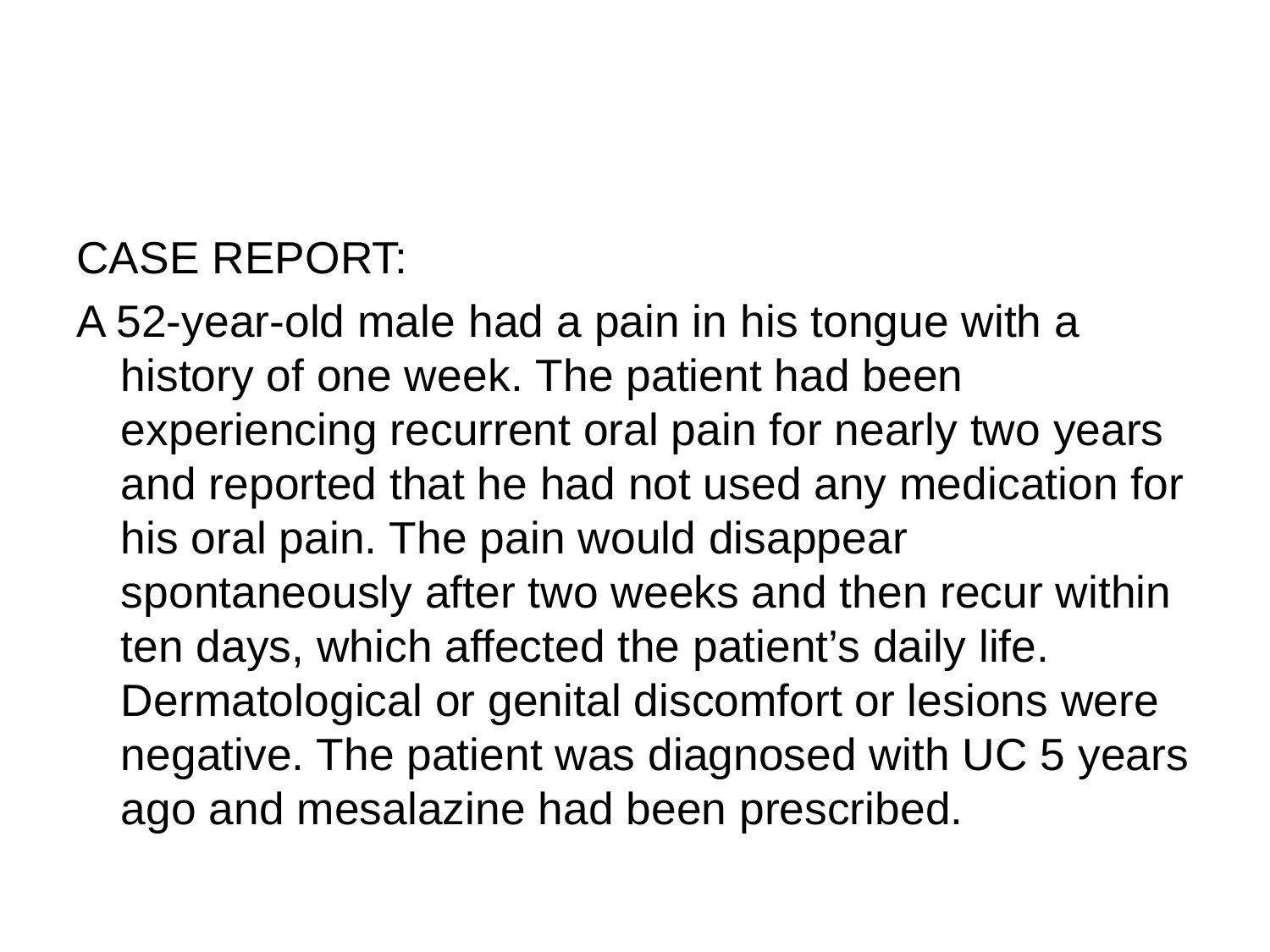

#
CASE REPORT:
A 52-year-old male had a pain in his tongue with a history of one week. The patient had been experiencing recurrent oral pain for nearly two years and reported that he had not used any medication for his oral pain. The pain would disappear spontaneously after two weeks and then recur within ten days, which affected the patient’s daily life. Dermatological or genital discomfort or lesions were negative. The patient was diagnosed with UC 5 years ago and mesalazine had been prescribed.